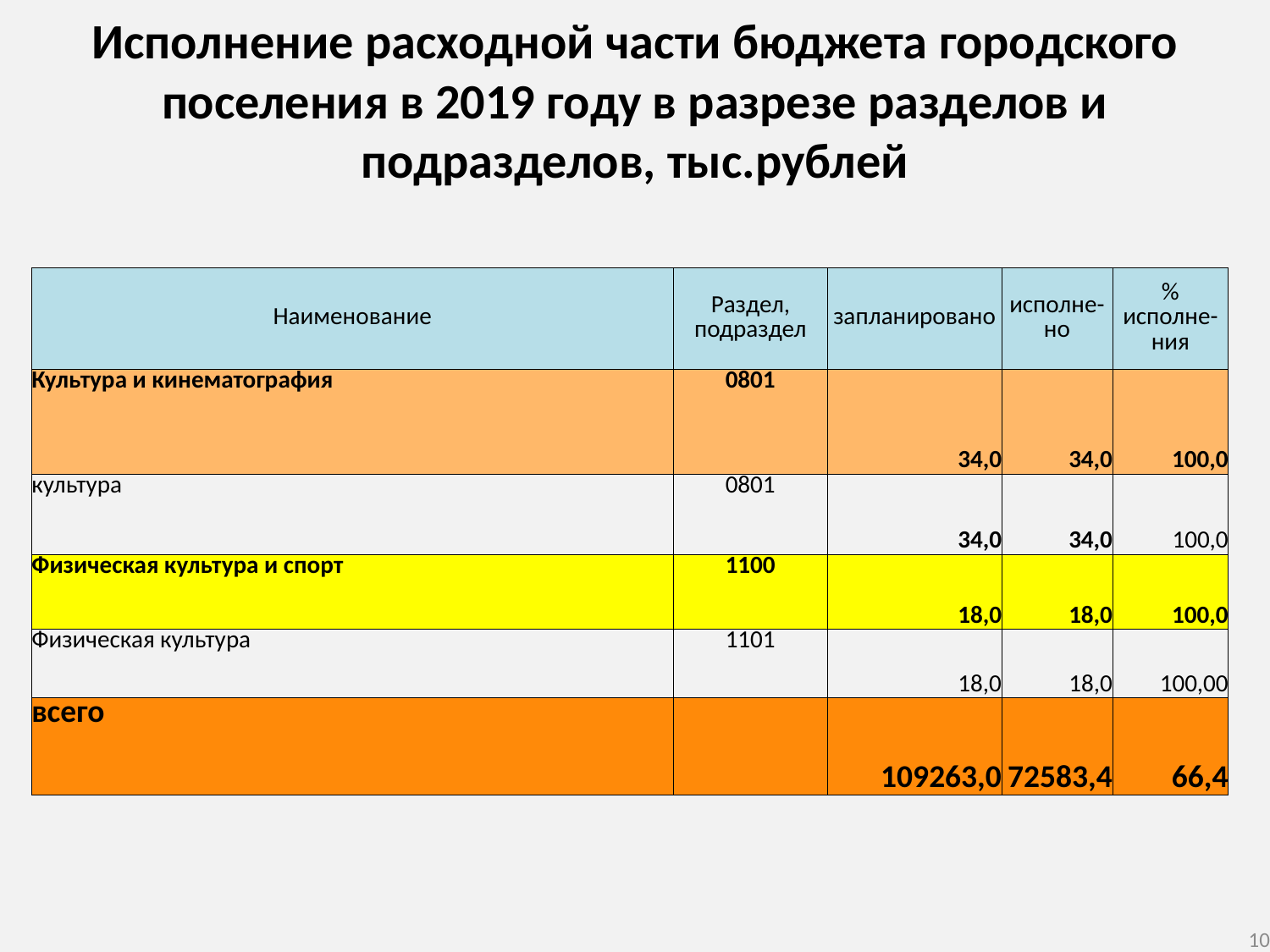

Исполнение расходной части бюджета городского поселения в 2019 году в разрезе разделов и подразделов, тыс.рублей
| Наименование | Раздел, подраздел | запланировано | исполне- но | % исполне-ния |
| --- | --- | --- | --- | --- |
| Культура и кинематография | 0801 | 34,0 | 34,0 | 100,0 |
| культура | 0801 | 34,0 | 34,0 | 100,0 |
| Физическая культура и спорт | 1100 | 18,0 | 18,0 | 100,0 |
| Физическая культура | 1101 | 18,0 | 18,0 | 100,00 |
| всего |  | 109263,0 | 72583,4 | 66,4 |
10